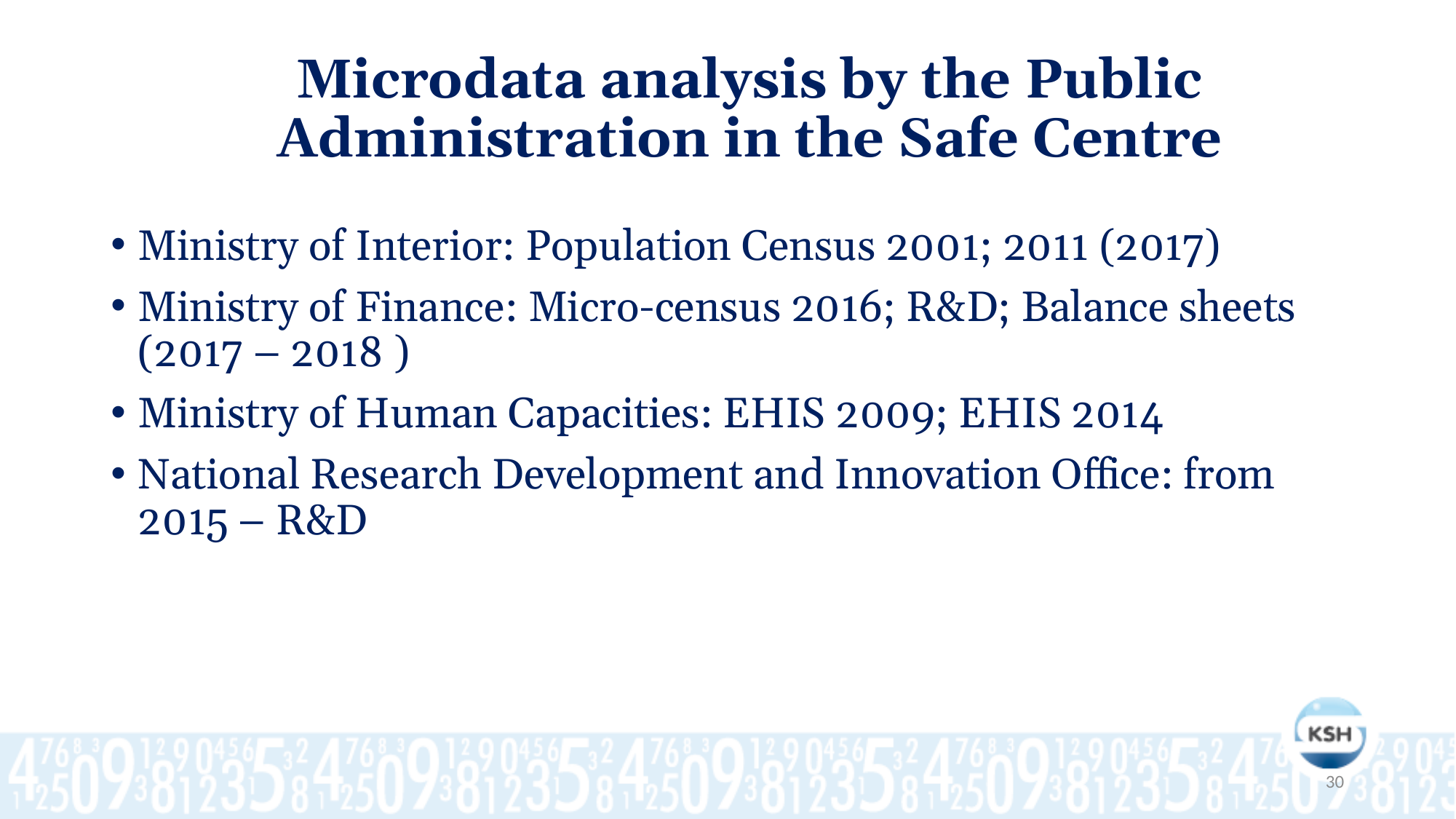

# Microdata analysis by the Public Administration in the Safe Centre
Ministry of Interior: Population Census 2001; 2011 (2017)
Ministry of Finance: Micro-census 2016; R&D; Balance sheets (2017 – 2018 )
Ministry of Human Capacities: EHIS 2009; EHIS 2014
National Research Development and Innovation Office: from 2015 – R&D

30